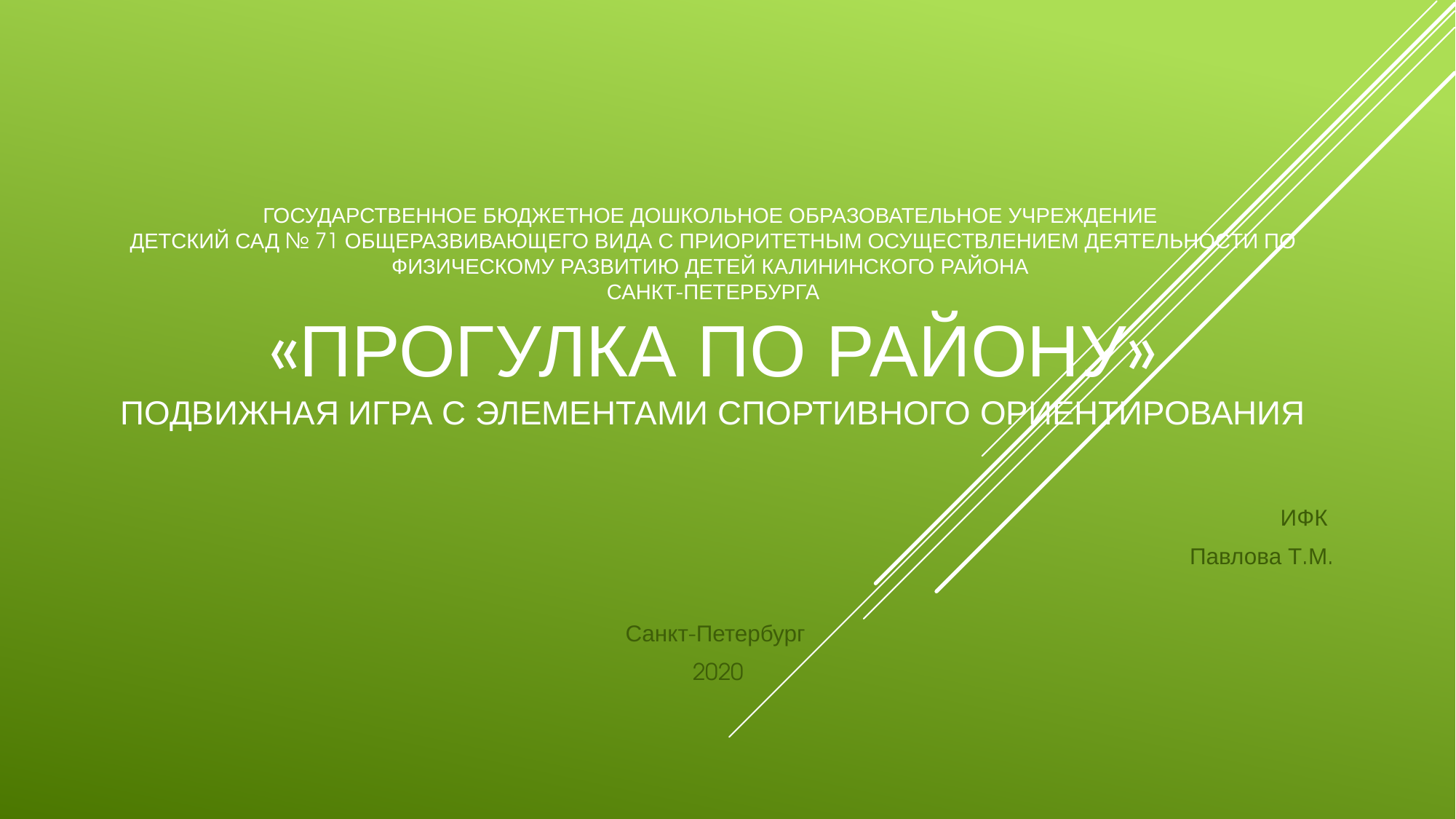

# Государственное бюджетное дошкольное образовательное учреждение детский сад № 71 общеразвивающего вида с приоритетным осуществлением деятельности по физическому развитию детей Калининского района Санкт-Петербурга «Прогулка по району» подвижная игра с элементами спортивного ориентирования

ИФК
Павлова Т.М.

Санкт-Петербург
2020